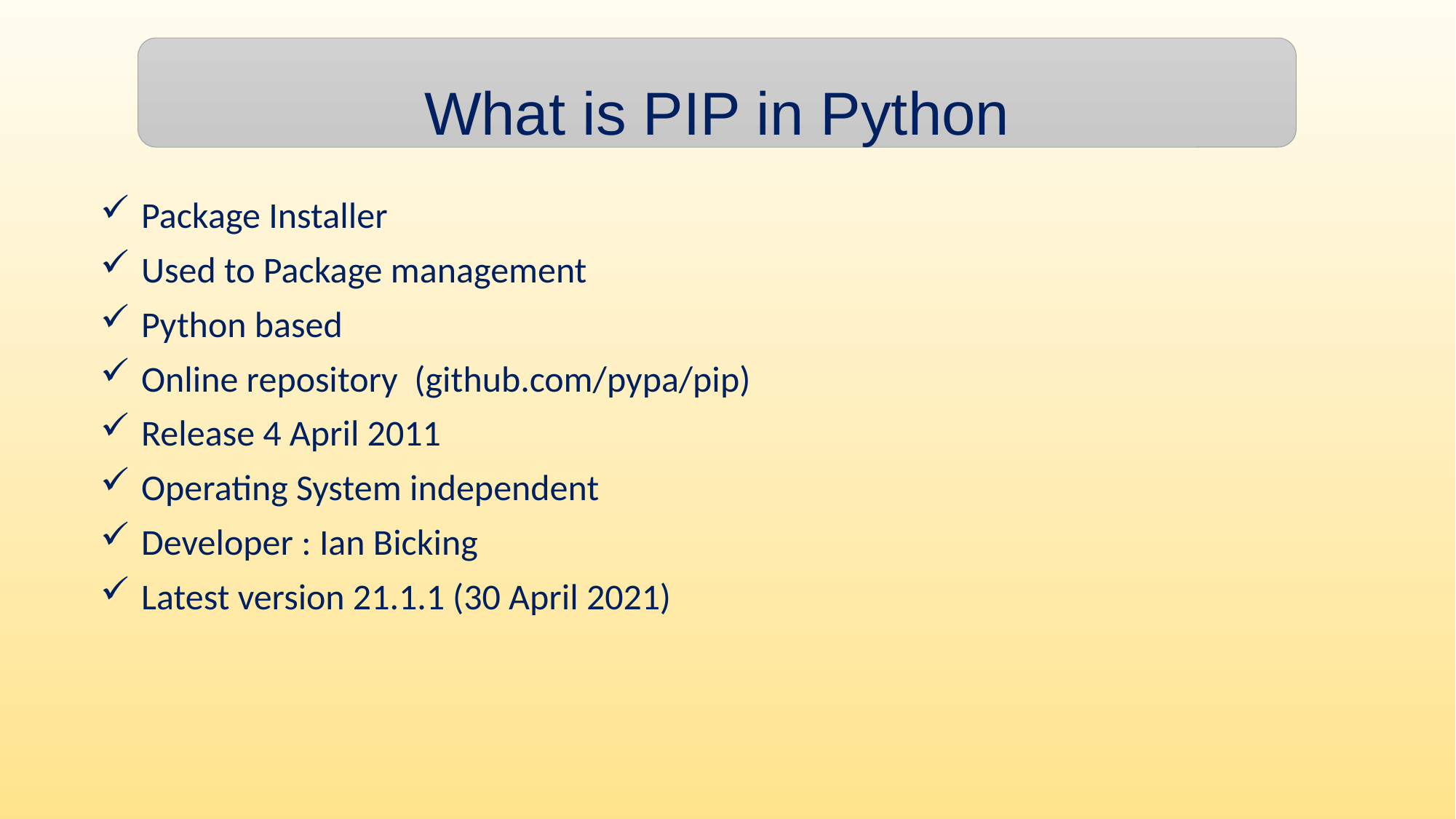

What is PIP in Python
Package Installer
Used to Package management
Python based
Online repository  (github.com/pypa/pip)
Release 4 April 2011
Operating System independent
Developer : Ian Bicking
Latest version 21.1.1 (30 April 2021)